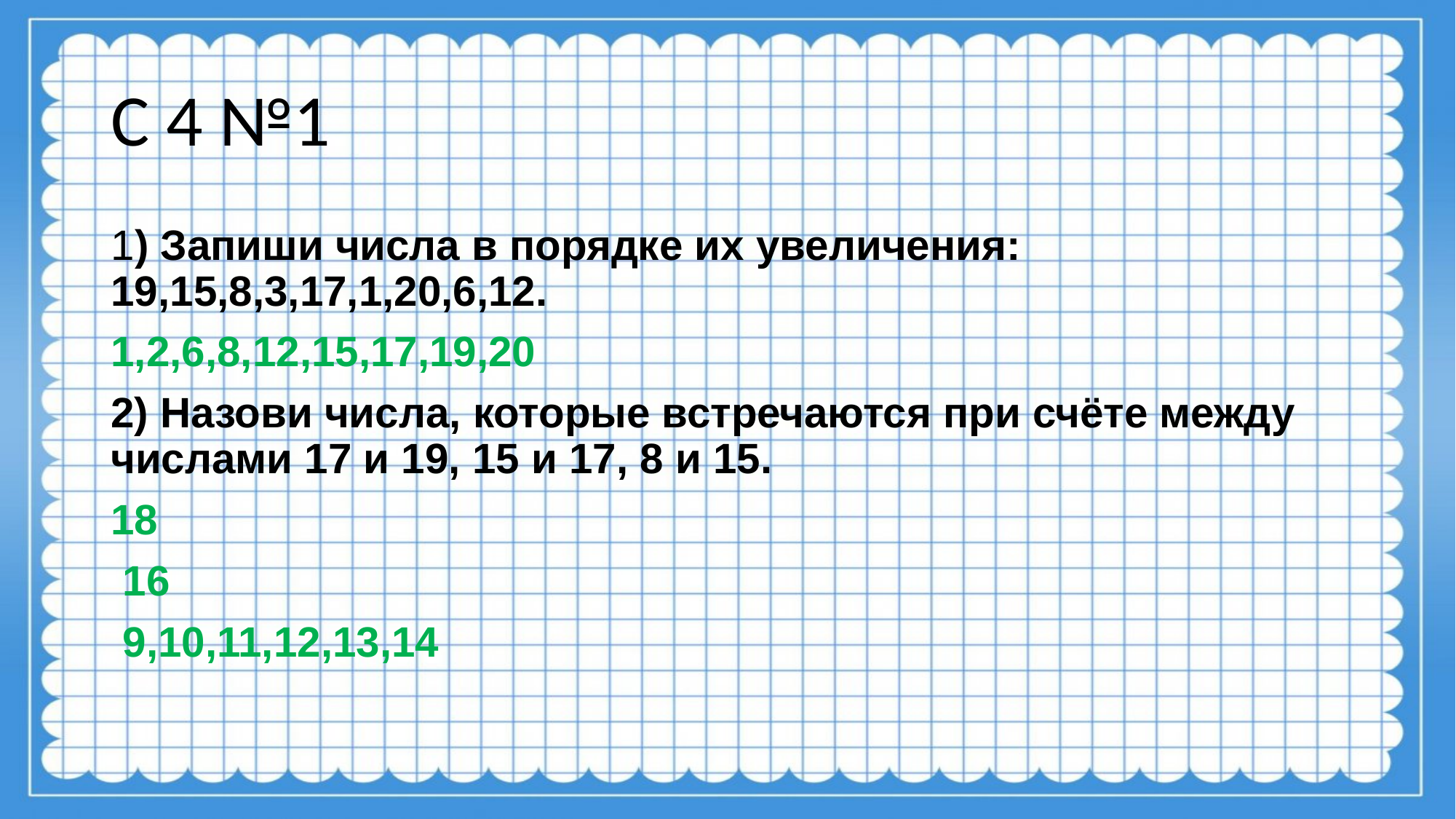

# С 4 №1
1) Запиши числа в порядке их увеличения: 19,15,8,3,17,1,20,6,12.
1,2,6,8,12,15,17,19,20
2) Назови числа, которые встречаются при счёте между числами 17 и 19, 15 и 17, 8 и 15.
18
 16
 9,10,11,12,13,14